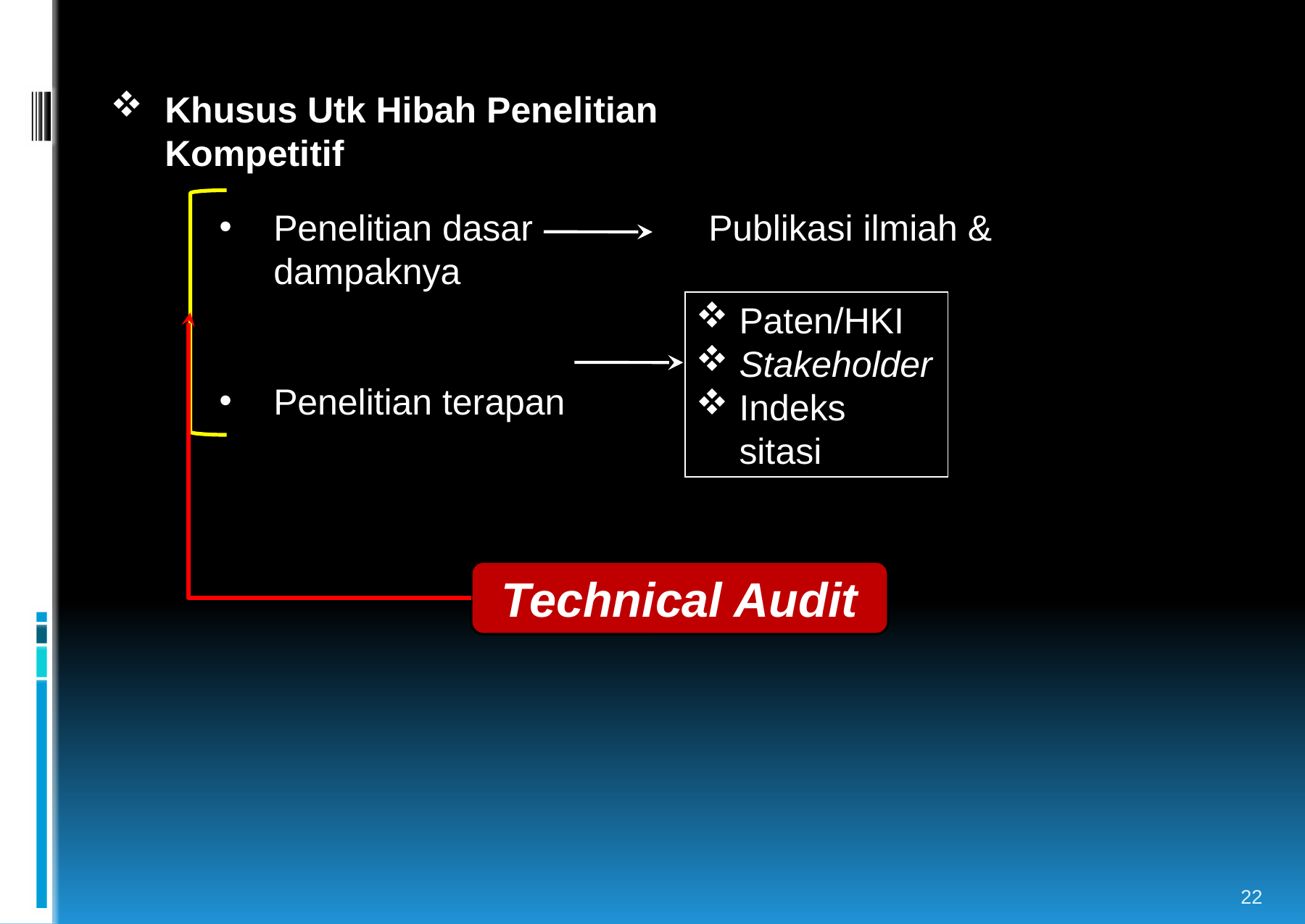

Khusus Utk Hibah Penelitian Kompetitif

Penelitian dasar		Publikasi ilmiah & dampaknya

Penelitian terapan
Paten/HKI
Stakeholder
Indeks sitasi
Technical Audit
22